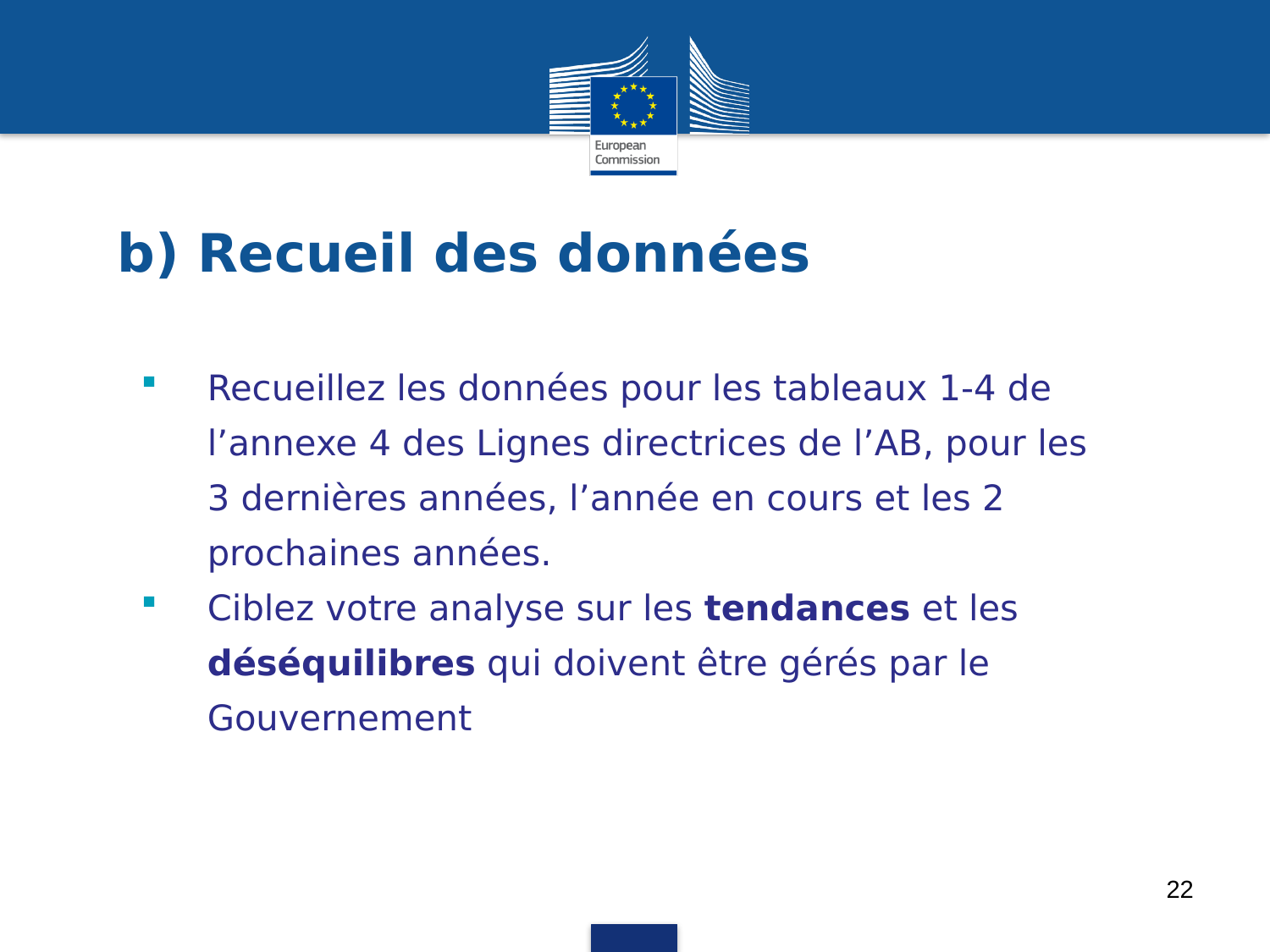

# b) Recueil des données
Recueillez les données pour les tableaux 1-4 de l’annexe 4 des Lignes directrices de l’AB, pour les 3 dernières années, l’année en cours et les 2 prochaines années.
Ciblez votre analyse sur les tendances et les déséquilibres qui doivent être gérés par le Gouvernement
22